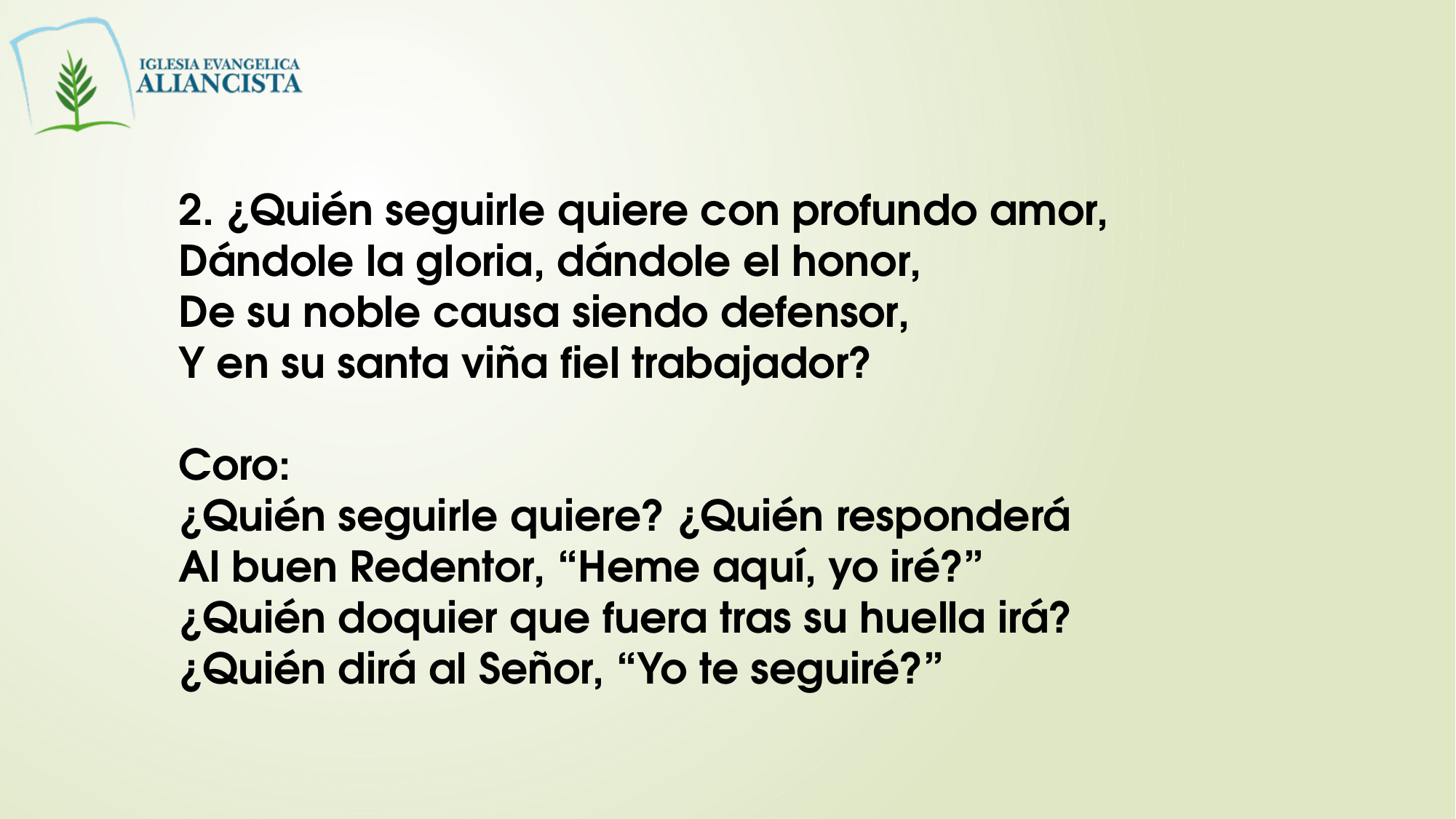

2. ¿Quién seguirle quiere con profundo amor,
Dándole la gloria, dándole el honor,
De su noble causa siendo defensor,
Y en su santa viña fiel trabajador?

Coro:
¿Quién seguirle quiere? ¿Quién responderá
Al buen Redentor, “Heme aquí, yo iré?”
¿Quién doquier que fuera tras su huella irá?
¿Quién dirá al Señor, “Yo te seguiré?”